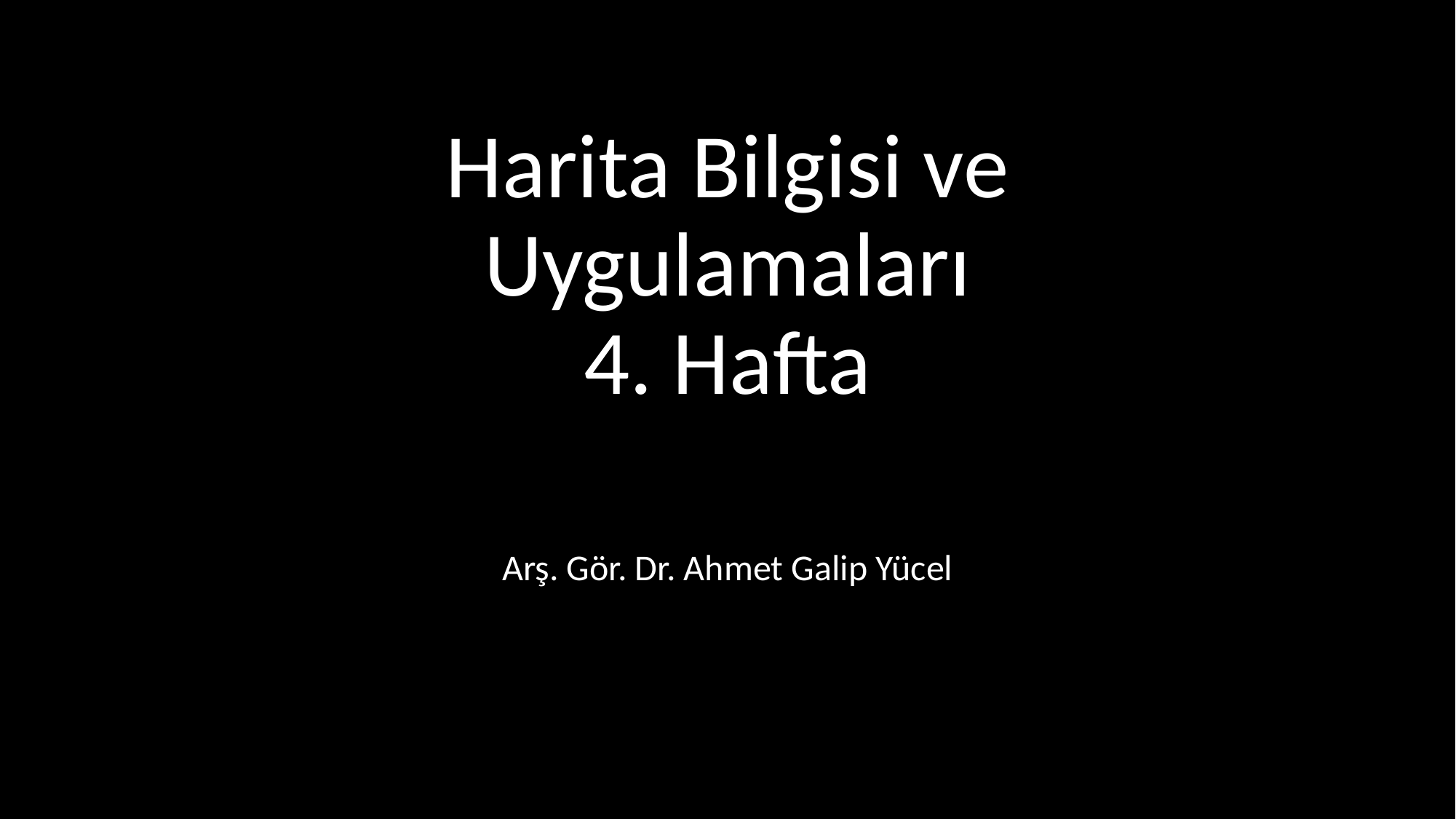

# Harita Bilgisi ve Uygulamaları 4. Hafta

Arş. Gör. Dr. Ahmet Galip Yücel